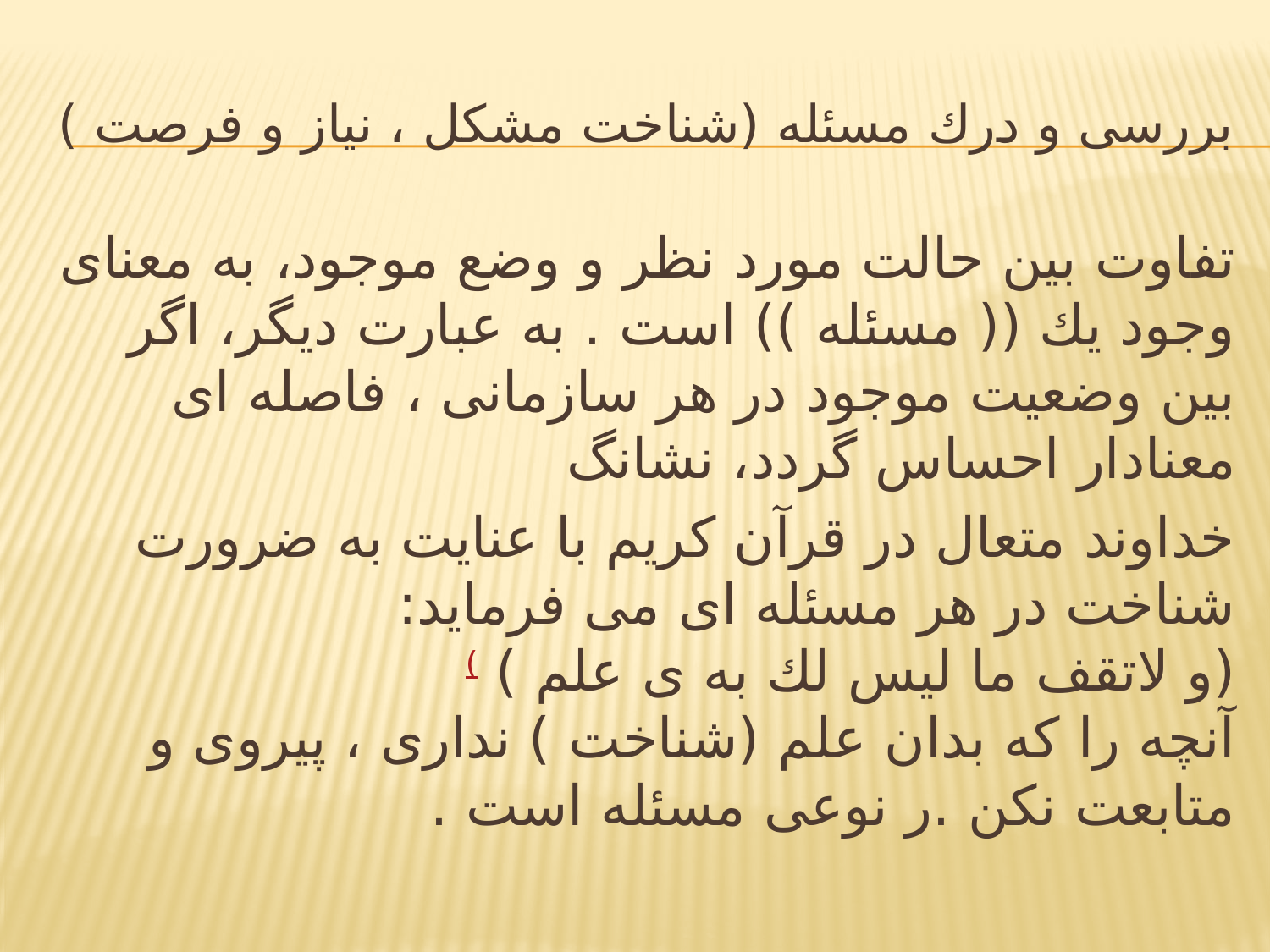

# بررسى و درك مسئله (شناخت مشكل ، نياز و فرصت )
تفاوت بين حالت مورد نظر و وضع موجود، به معناى وجود يك (( مسئله )) است . به عبارت ديگر، اگر بين وضعيت موجود در هر سازمانى ، فاصله اى معنادار احساس گردد، نشانگ
خداوند متعال در قرآن كريم با عنايت به ضرورت شناخت در هر مسئله اى مى فرمايد:
(و لاتقف ما ليس لك به ى علم ) (
آنچه را كه بدان علم (شناخت ) ندارى ، پيروى و متابعت نكن .ر نوعى مسئله است .